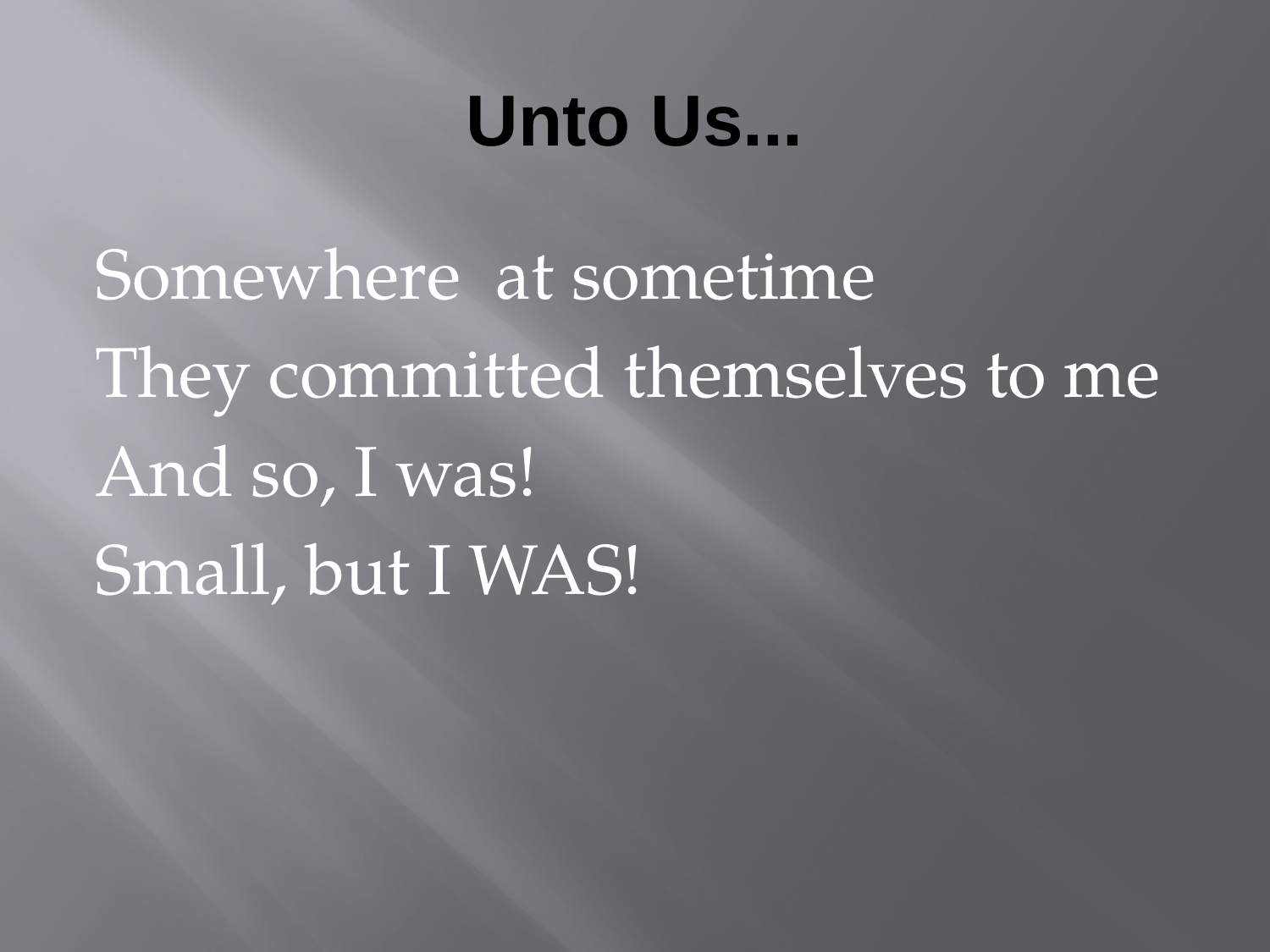

# Unto Us...
Somewhere  at sometime
They committed themselves to me
And so, I was!
Small, but I WAS!